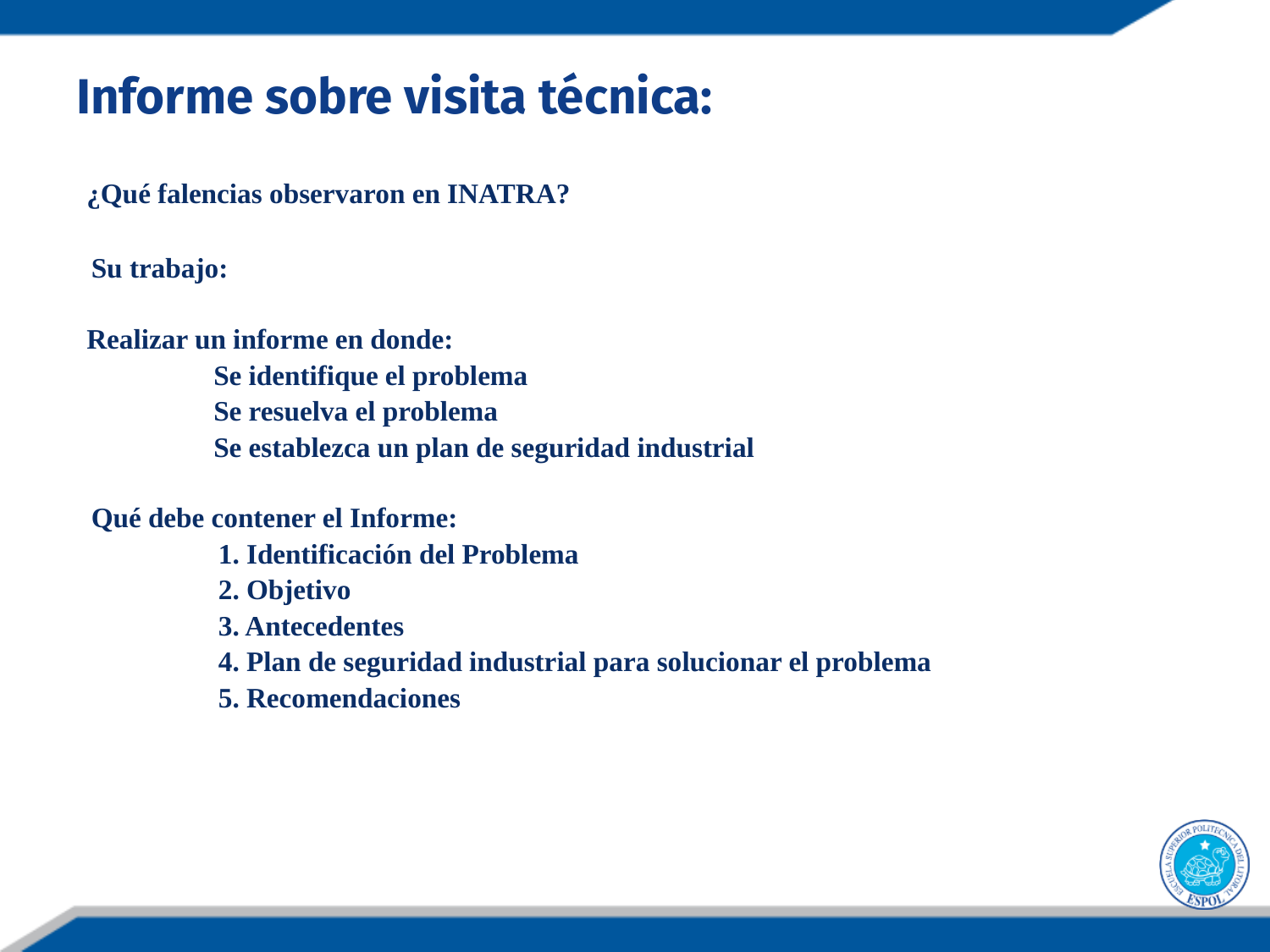

Informe sobre visita técnica:
¿Qué falencias observaron en INATRA?

Su trabajo:
Realizar un informe en donde:
	Se identifique el problema
	Se resuelva el problema
	Se establezca un plan de seguridad industrial
Qué debe contener el Informe:
	1. Identificación del Problema
	2. Objetivo
	3. Antecedentes
	4. Plan de seguridad industrial para solucionar el problema
	5. Recomendaciones